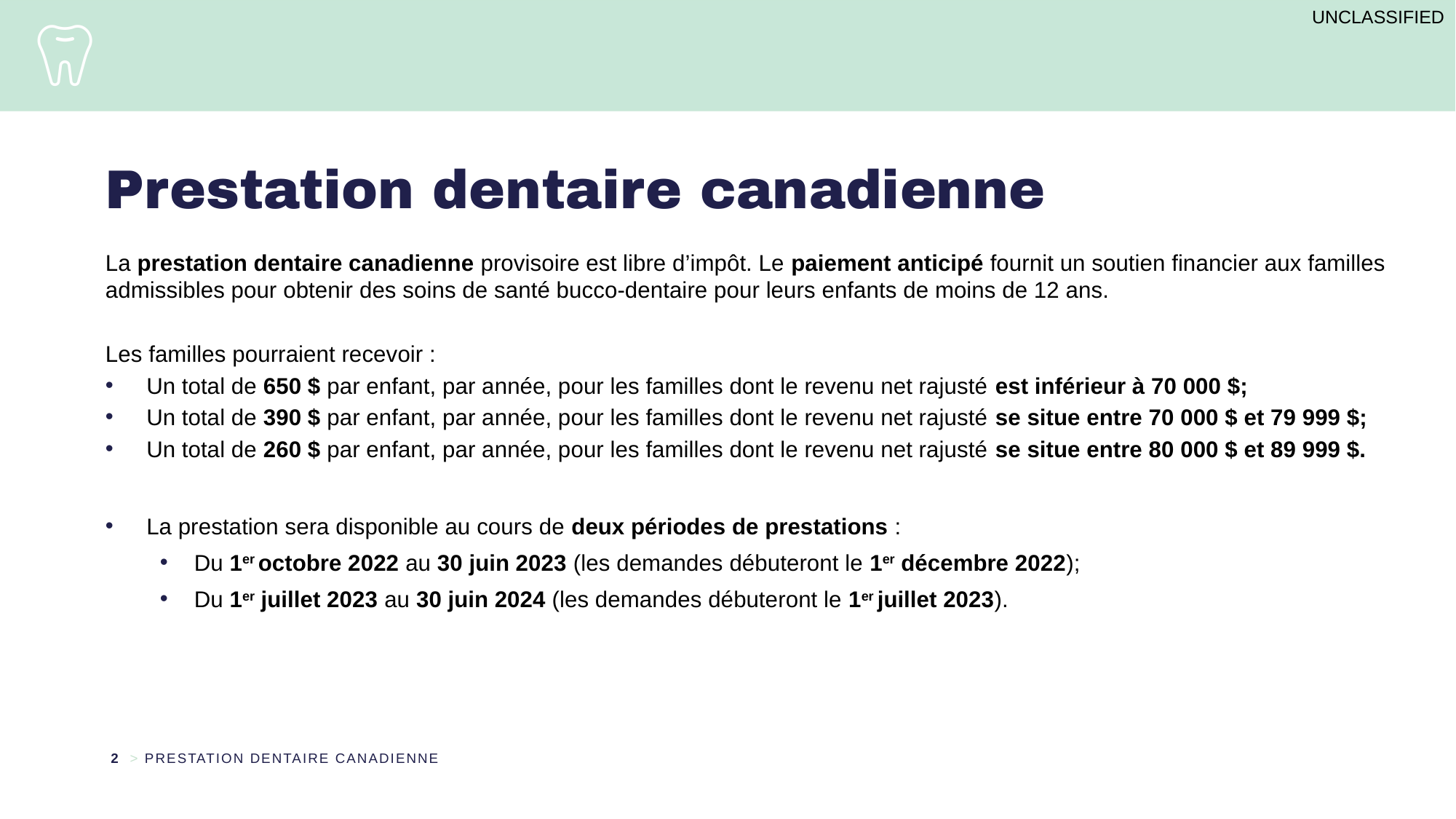

Prestation dentaire canadienne
La prestation dentaire canadienne provisoire est libre d’impôt. Le paiement anticipé fournit un soutien financier aux familles admissibles pour obtenir des soins de santé bucco-dentaire pour leurs enfants de moins de 12 ans.

Les familles pourraient recevoir :
Un total de 650 $ par enfant, par année, pour les familles dont le revenu net rajusté est inférieur à 70 000 $;
Un total de 390 $ par enfant, par année, pour les familles dont le revenu net rajusté se situe entre 70 000 $ et 79 999 $;
Un total de 260 $ par enfant, par année, pour les familles dont le revenu net rajusté se situe entre 80 000 $ et 89 999 $.

La prestation sera disponible au cours de deux périodes de prestations :
Du 1er octobre 2022 au 30 juin 2023 (les demandes débuteront le 1er décembre 2022);
Du 1er juillet 2023 au 30 juin 2024 (les demandes débuteront le 1er juillet 2023).